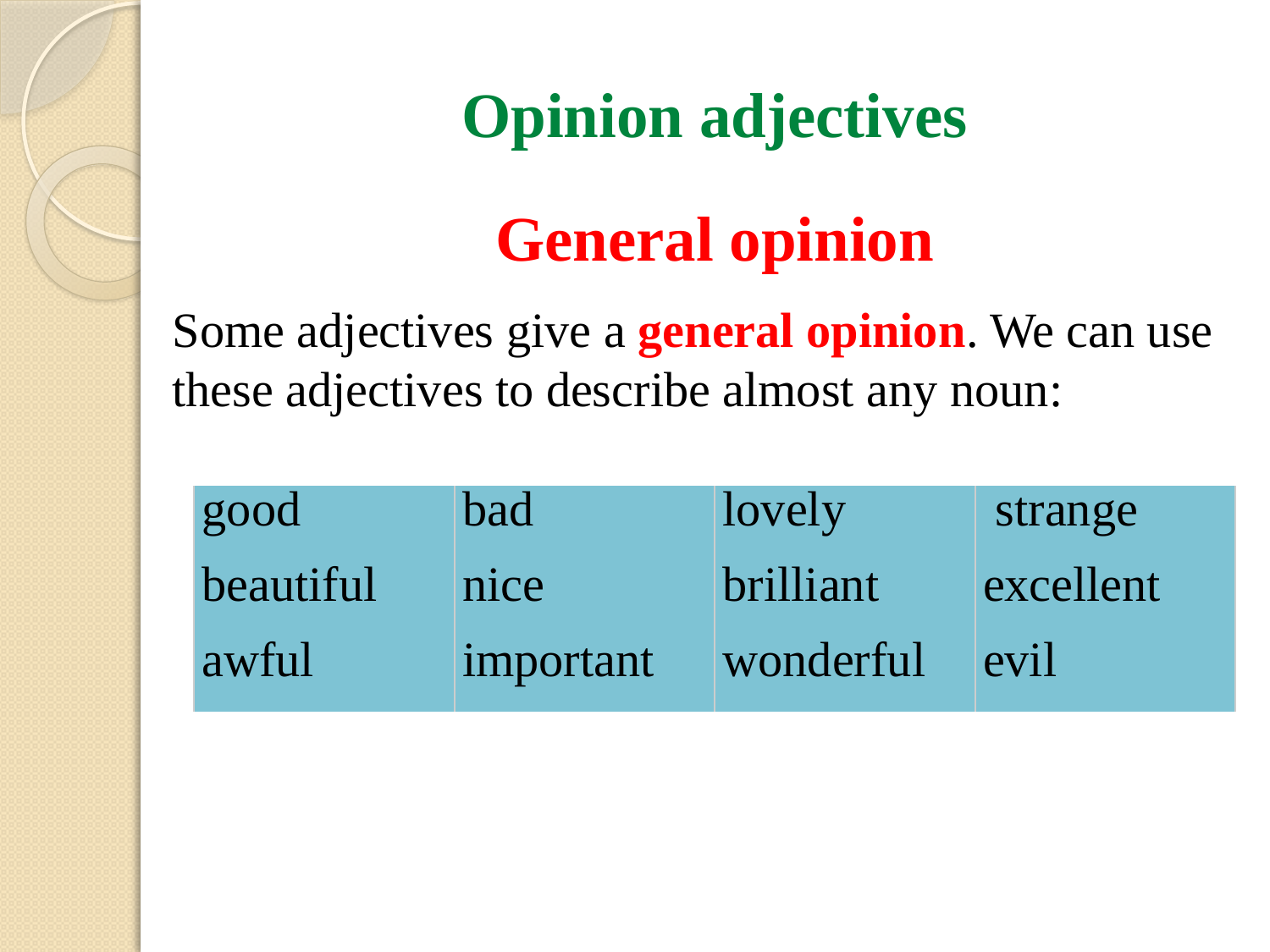

Opinion adjectives
General opinion
Some adjectives give a general opinion. We can use these adjectives to describe almost any noun:
| good | bad | lovely | strange |
| --- | --- | --- | --- |
| beautiful | nice | brilliant | excellent |
| awful | important | wonderful | evil |